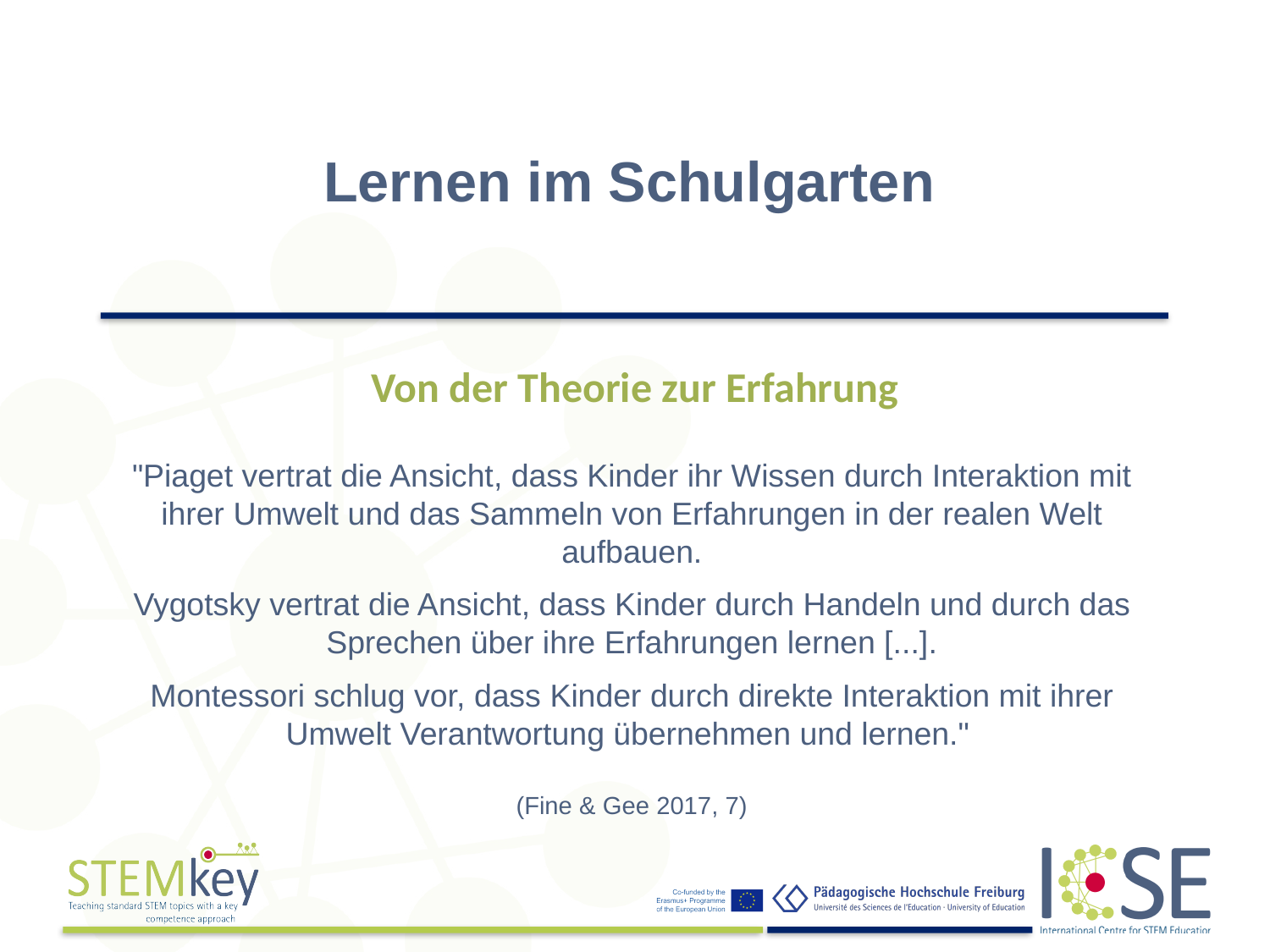

# Lernen im Schulgarten
Von der Theorie zur Erfahrung
"Piaget vertrat die Ansicht, dass Kinder ihr Wissen durch Interaktion mit ihrer Umwelt und das Sammeln von Erfahrungen in der realen Welt aufbauen.
Vygotsky vertrat die Ansicht, dass Kinder durch Handeln und durch das Sprechen über ihre Erfahrungen lernen [...].
Montessori schlug vor, dass Kinder durch direkte Interaktion mit ihrer Umwelt Verantwortung übernehmen und lernen."

(Fine & Gee 2017, 7)